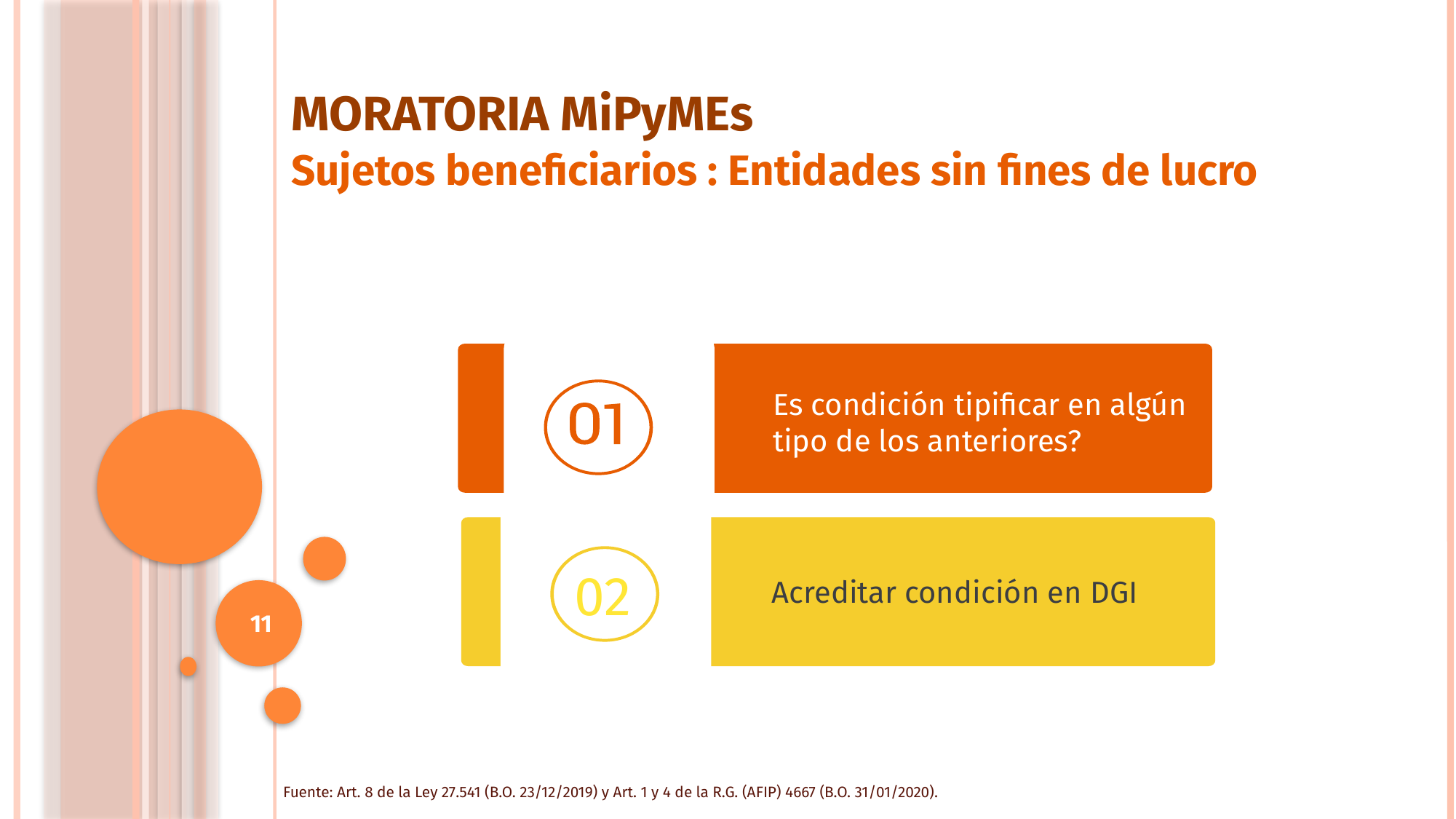

MORATORIA MiPyMEs
Sujetos beneficiarios : Entidades sin fines de lucro

Es condición tipificar en algún tipo de los anteriores?

02
Acreditar condición en DGI
11
Fuente: Art. 8 de la Ley 27.541 (B.O. 23/12/2019) y Art. 1 y 4 de la R.G. (AFIP) 4667 (B.O. 31/01/2020).